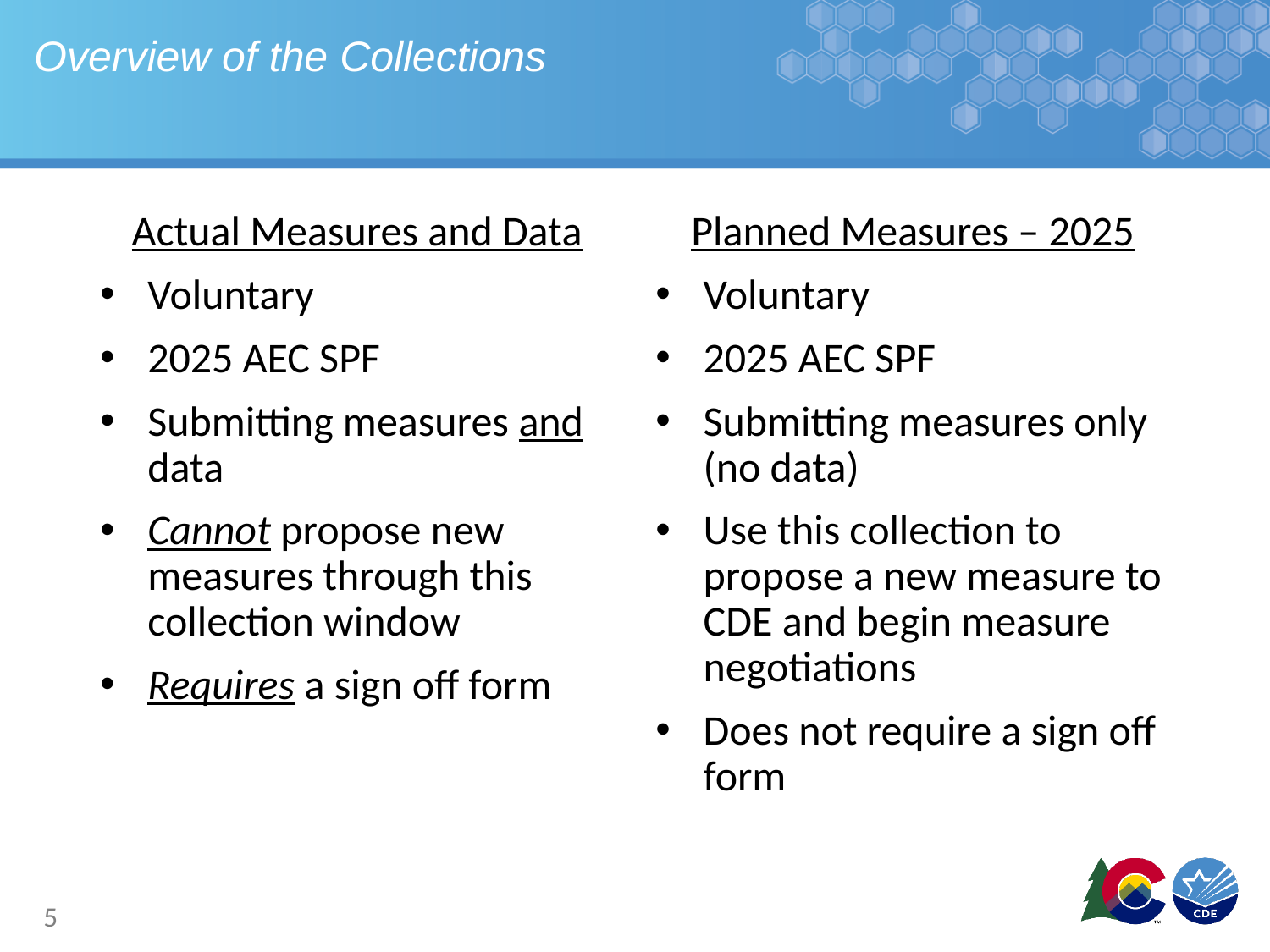

# Overview of the Collections
Actual Measures and Data
Voluntary
2025 AEC SPF
Submitting measures and data
Cannot propose new measures through this collection window
Requires a sign off form

Planned Measures – 2025
Voluntary
2025 AEC SPF
Submitting measures only (no data)
Use this collection to propose a new measure to CDE and begin measure negotiations
Does not require a sign off form

5